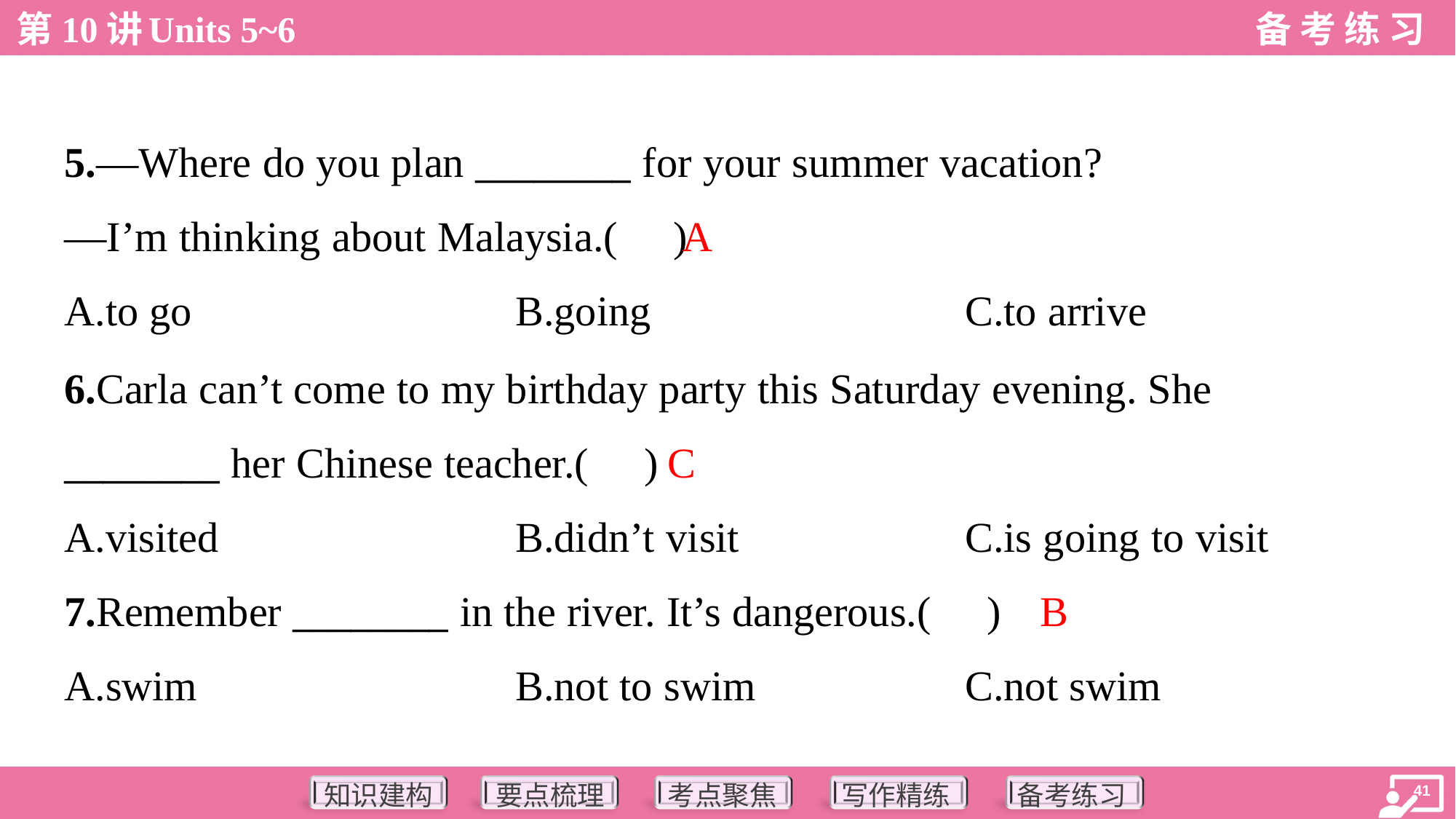

5.—Where do you plan ________ for your summer vacation?
—I’m thinking about Malaysia.(     )
A
A.to go	B.going	C.to arrive
6.Carla can’t come to my birthday party this Saturday evening. She
________ her Chinese teacher.(     )
C
A.visited	B.didn’t visit	C.is going to visit
B
7.Remember ________ in the river. It’s dangerous.(     )
A.swim	B.not to swim	C.not swim